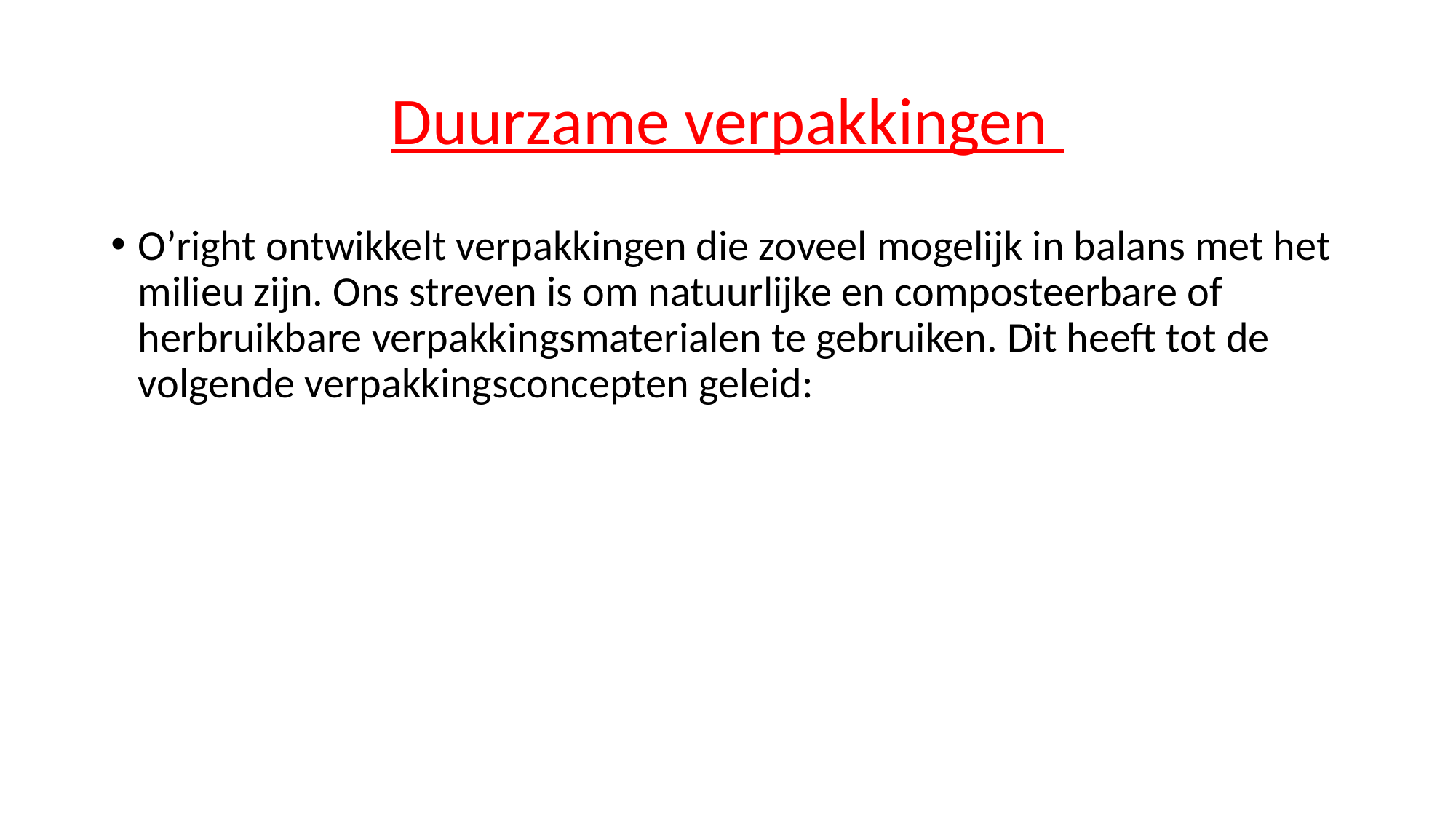

# Duurzame verpakkingen
O’right ontwikkelt verpakkingen die zoveel mogelijk in balans met het milieu zijn. Ons streven is om natuurlijke en composteerbare of herbruikbare verpakkingsmaterialen te gebruiken. Dit heeft tot de volgende verpakkingsconcepten geleid: